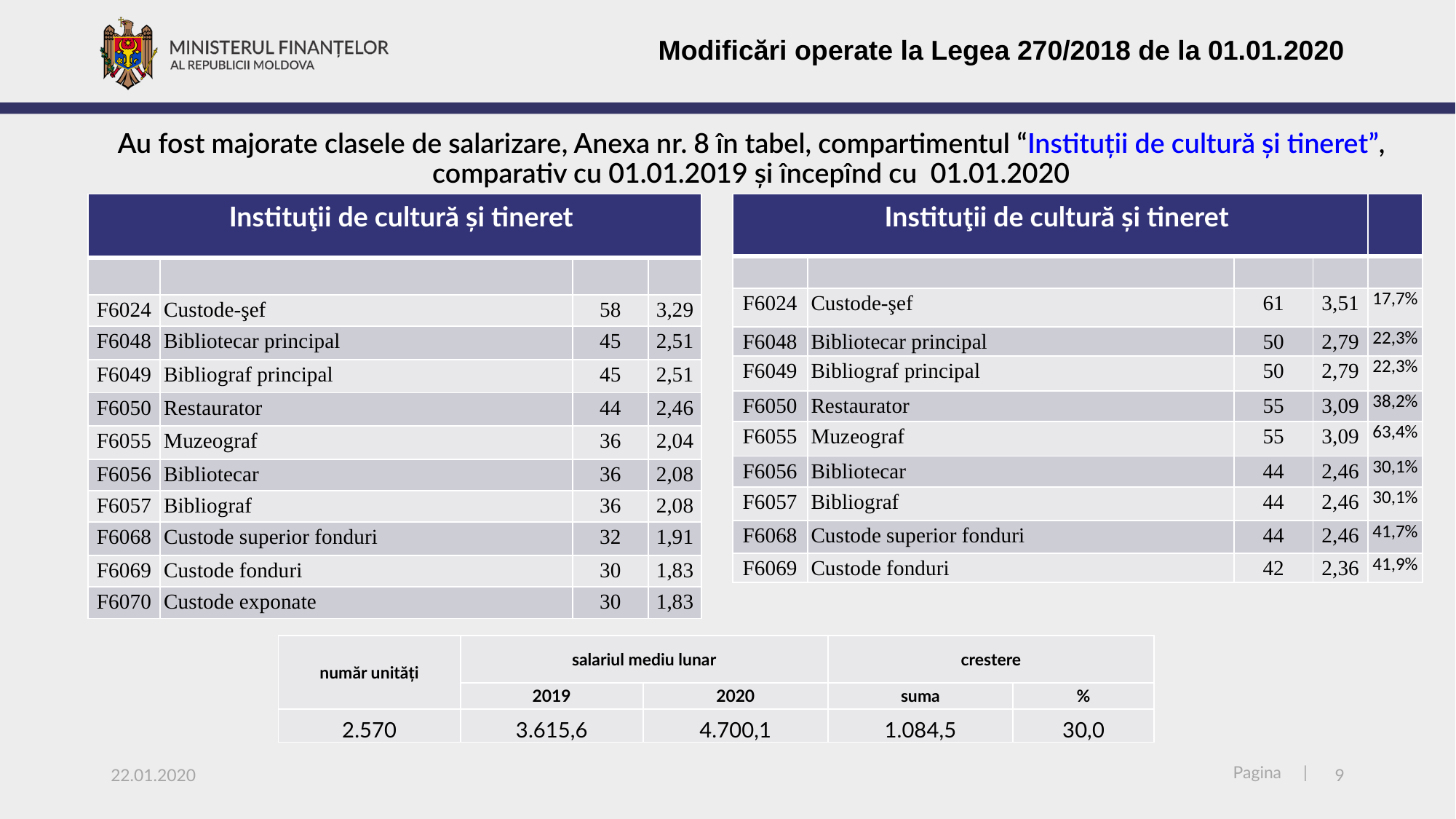

Modificări operate la Legea 270/2018 de la 01.01.2020

# Au fost majorate clasele de salarizare, Anexa nr. 8 în tabel, compartimentul “Instituții de cultură și tineret”, comparativ cu 01.01.2019 și începînd cu  01.01.2020
| Instituţii de cultură și tineret |  |  |  |
| --- | --- | --- | --- |
|  |  |  |  |
| F6024 | Custode-şef | 58 | 3,29 |
| F6048 | Bibliotecar principal | 45 | 2,51 |
| F6049 | Bibliograf principal | 45 | 2,51 |
| F6050 | Restaurator | 44 | 2,46 |
| F6055 | Muzeograf | 36 | 2,04 |
| F6056 | Bibliotecar | 36 | 2,08 |
| F6057 | Bibliograf | 36 | 2,08 |
| F6068 | Custode superior fonduri | 32 | 1,91 |
| F6069 | Custode fonduri | 30 | 1,83 |
| F6070 | Custode exponate | 30 | 1,83 |
| Instituţii de cultură și tineret |  |  |  |  |
| --- | --- | --- | --- | --- |
|  |  |  |  |  |
| F6024 | Custode-şef | 61 | 3,51 | 17,7% |
| F6048 | Bibliotecar principal | 50 | 2,79 | 22,3% |
| F6049 | Bibliograf principal | 50 | 2,79 | 22,3% |
| F6050 | Restaurator | 55 | 3,09 | 38,2% |
| F6055 | Muzeograf | 55 | 3,09 | 63,4% |
| F6056 | Bibliotecar | 44 | 2,46 | 30,1% |
| F6057 | Bibliograf | 44 | 2,46 | 30,1% |
| F6068 | Custode superior fonduri | 44 | 2,46 | 41,7% |
| F6069 | Custode fonduri | 42 | 2,36 | 41,9% |
| număr unități | salariul mediu lunar |  | crestere |  |
| --- | --- | --- | --- | --- |
|  | 2019 | 2020 | suma | % |
| 2.570 | 3.615,6 | 4.700,1 | 1.084,5 | 30,0 |
22.01.2020
9